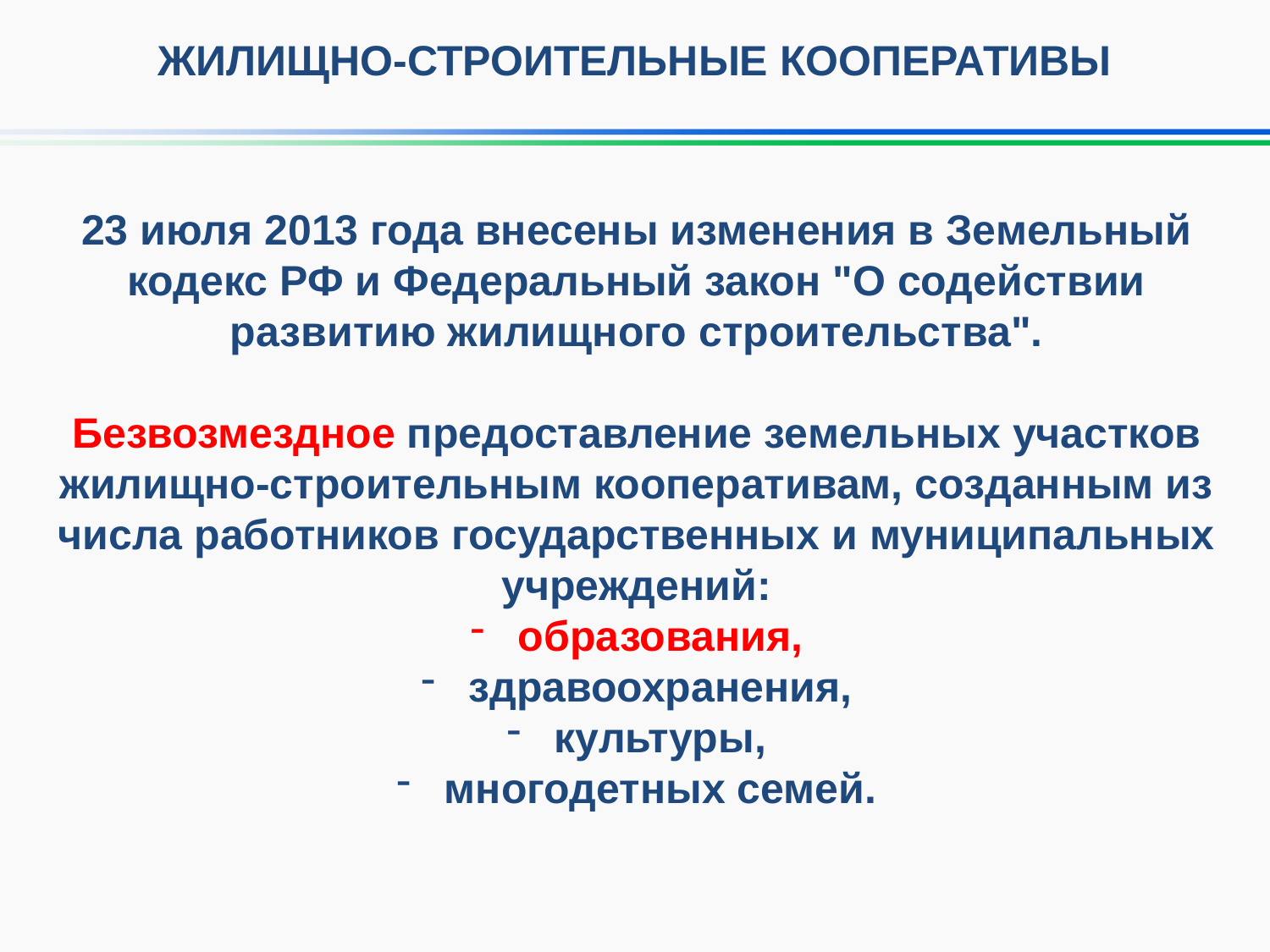

ЖИЛИЩНО-СТРОИТЕЛЬНЫЕ КООПЕРАТИВЫ
23 июля 2013 года внесены изменения в Земельный кодекс РФ и Федеральный закон "О содействии развитию жилищного строительства".

Безвозмездное предоставление земельных участков жилищно-строительным кооперативам, созданным из числа работников государственных и муниципальных учреждений:
образования,
здравоохранения,
культуры,
многодетных семей.